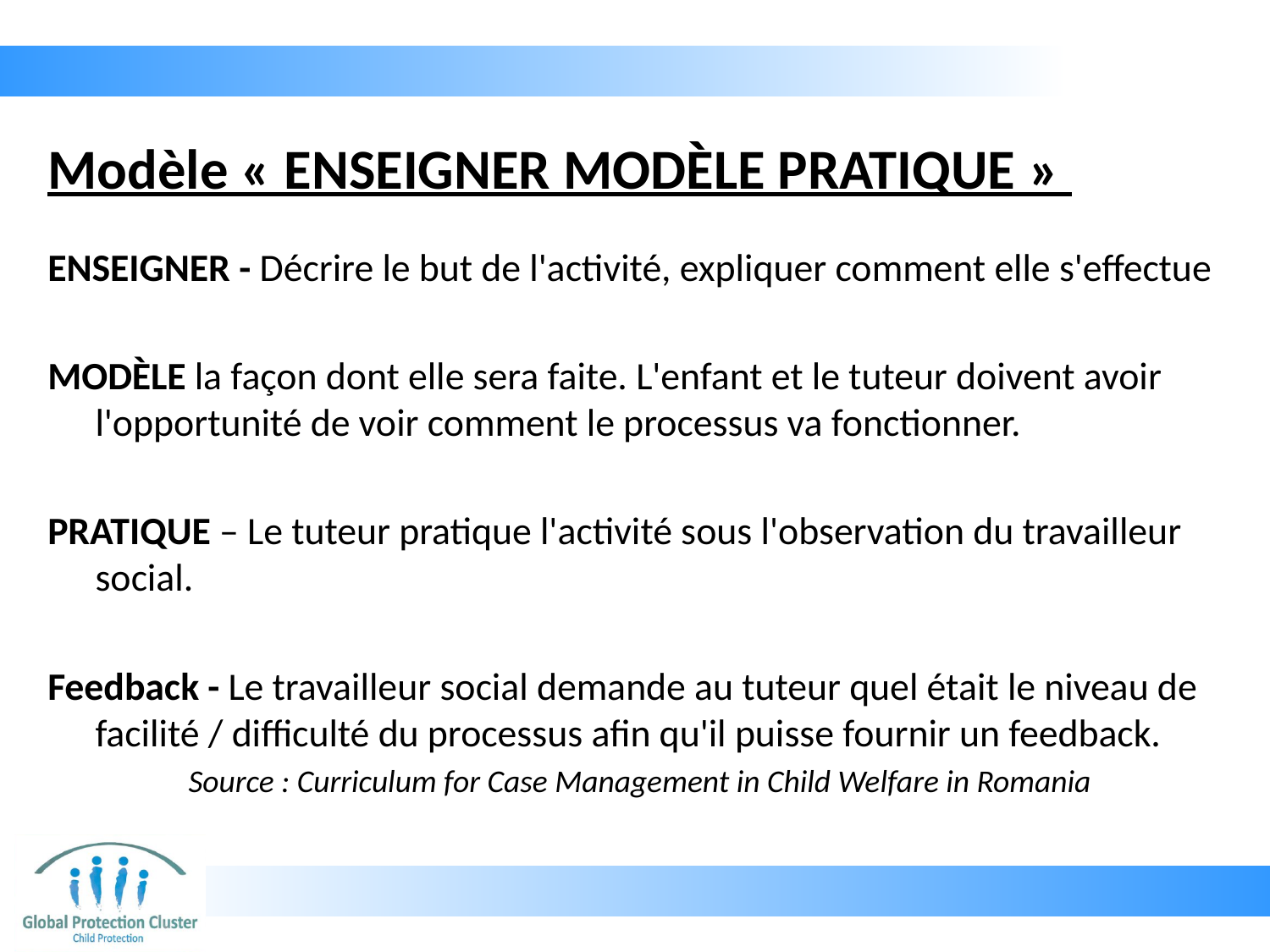

# Modèle « ENSEIGNER MODÈLE PRATIQUE »
ENSEIGNER - Décrire le but de l'activité, expliquer comment elle s'effectue

MODÈLE la façon dont elle sera faite. L'enfant et le tuteur doivent avoir l'opportunité de voir comment le processus va fonctionner.

PRATIQUE – Le tuteur pratique l'activité sous l'observation du travailleur social.

Feedback - Le travailleur social demande au tuteur quel était le niveau de facilité / difficulté du processus afin qu'il puisse fournir un feedback.
Source : Curriculum for Case Management in Child Welfare in Romania